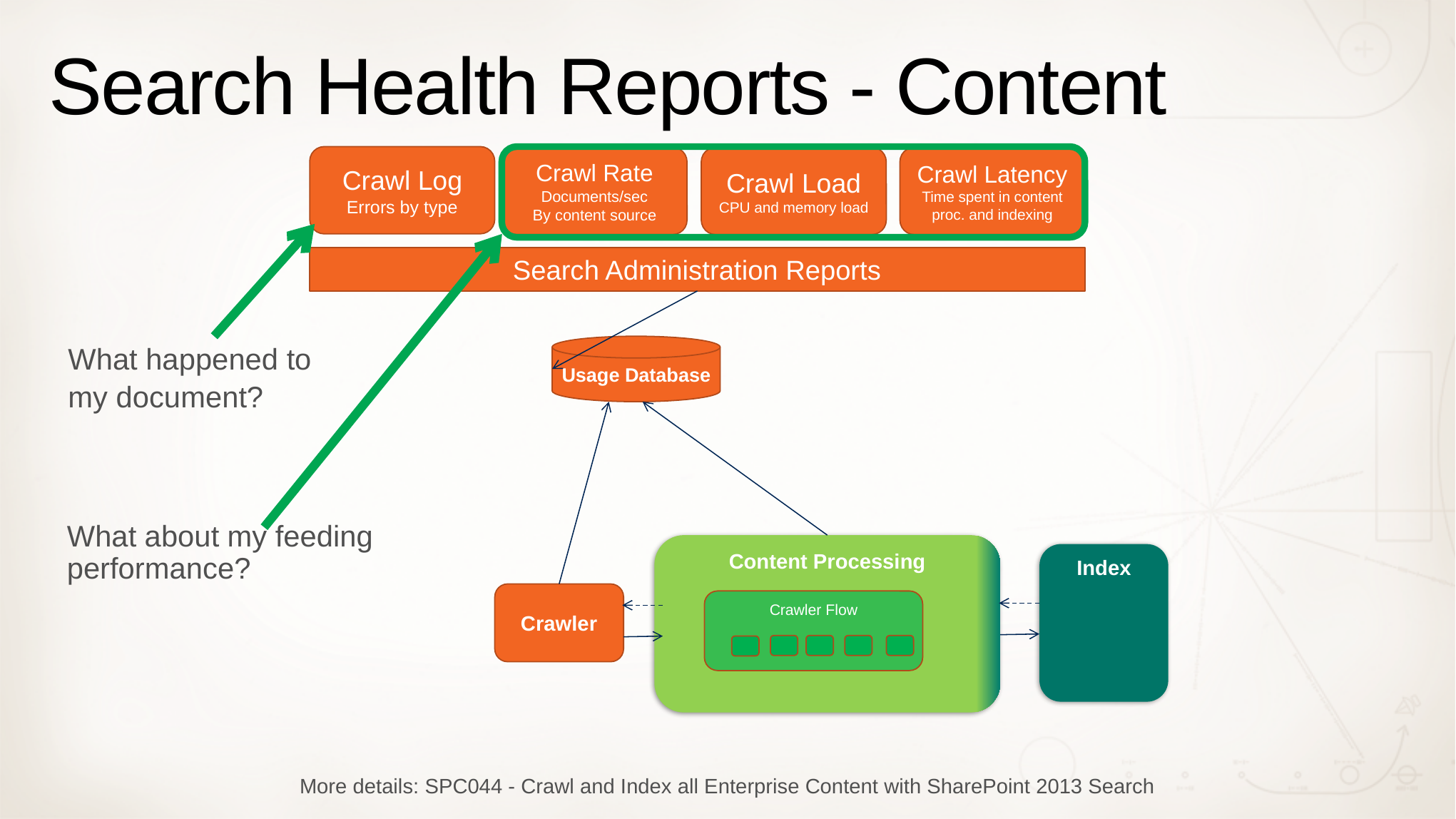

# Search Health Reports - Content

What about my feeding performance?
Crawl Rate
Documents/sec
By content source
Crawl Load
CPU and memory load
Crawl Latency
Time spent in content proc. and indexing
Crawl Log
Errors by type
What happened to
my document?
Search Administration Reports
Usage Database
Content Processing
Index
Crawler
Crawler Flow

More details: SPC044 - Crawl and Index all Enterprise Content with SharePoint 2013 Search